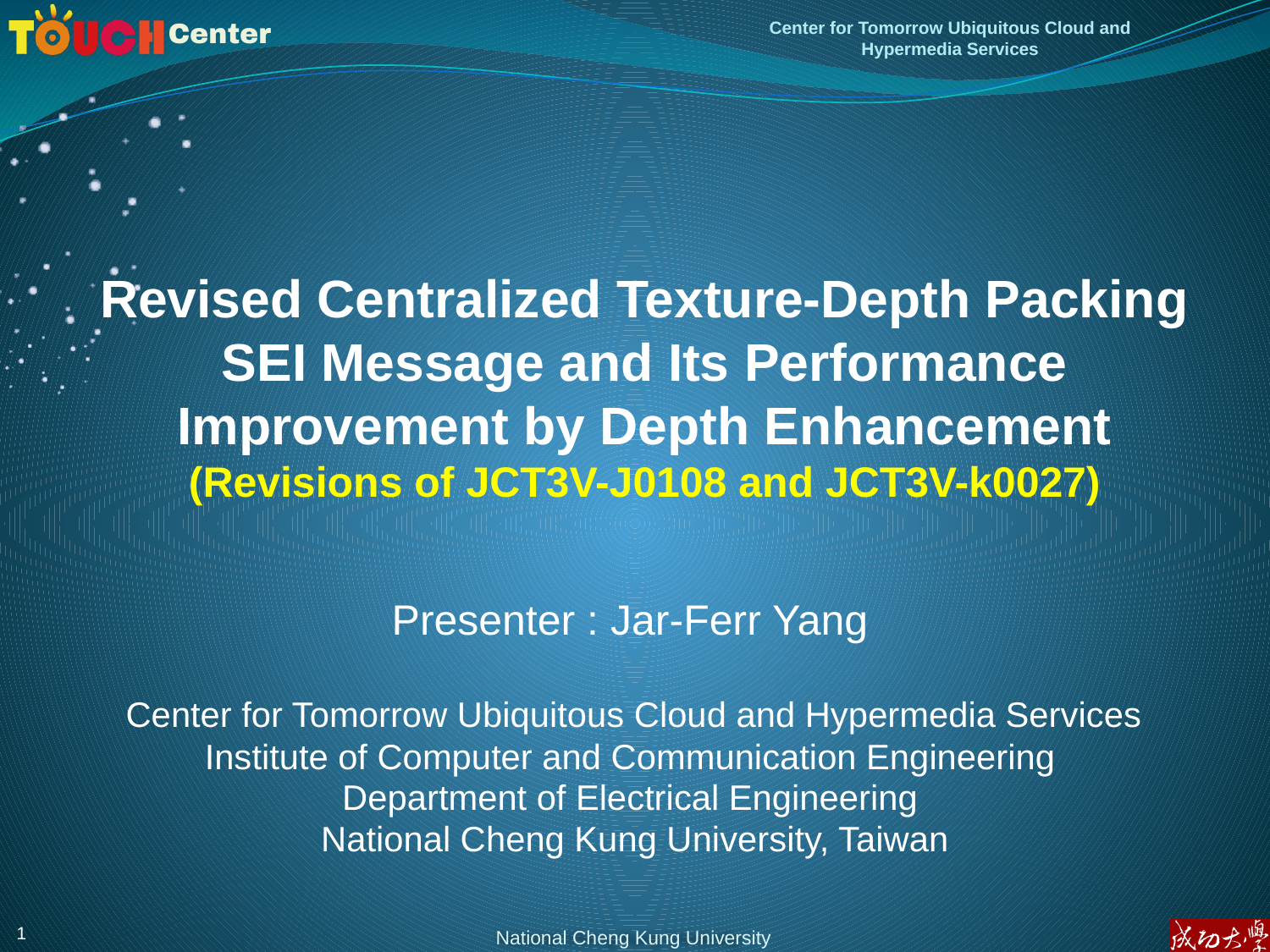

Revised Centralized Texture-Depth Packing SEI Message and Its Performance Improvement by Depth Enhancement
(Revisions of JCT3V-J0108 and JCT3V-k0027)
Presenter : Jar-Ferr Yang

 Center for Tomorrow Ubiquitous Cloud and Hypermedia Services
Institute of Computer and Communication Engineering
Department of Electrical Engineering
 National Cheng Kung University, Taiwan